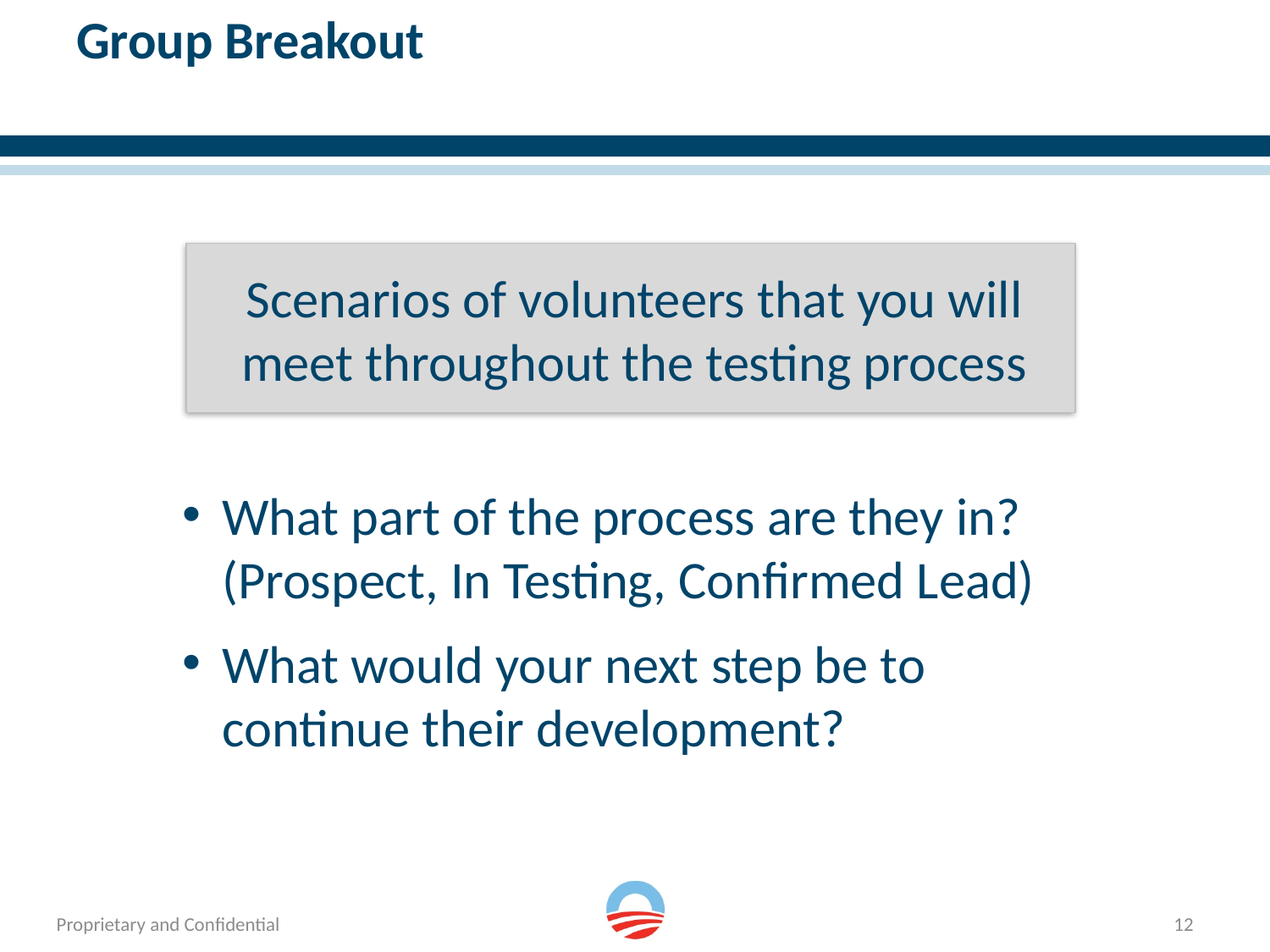

# Group Breakout
Scenarios of volunteers that you will meet throughout the testing process
What part of the process are they in? (Prospect, In Testing, Confirmed Lead)
What would your next step be to continue their development?

12